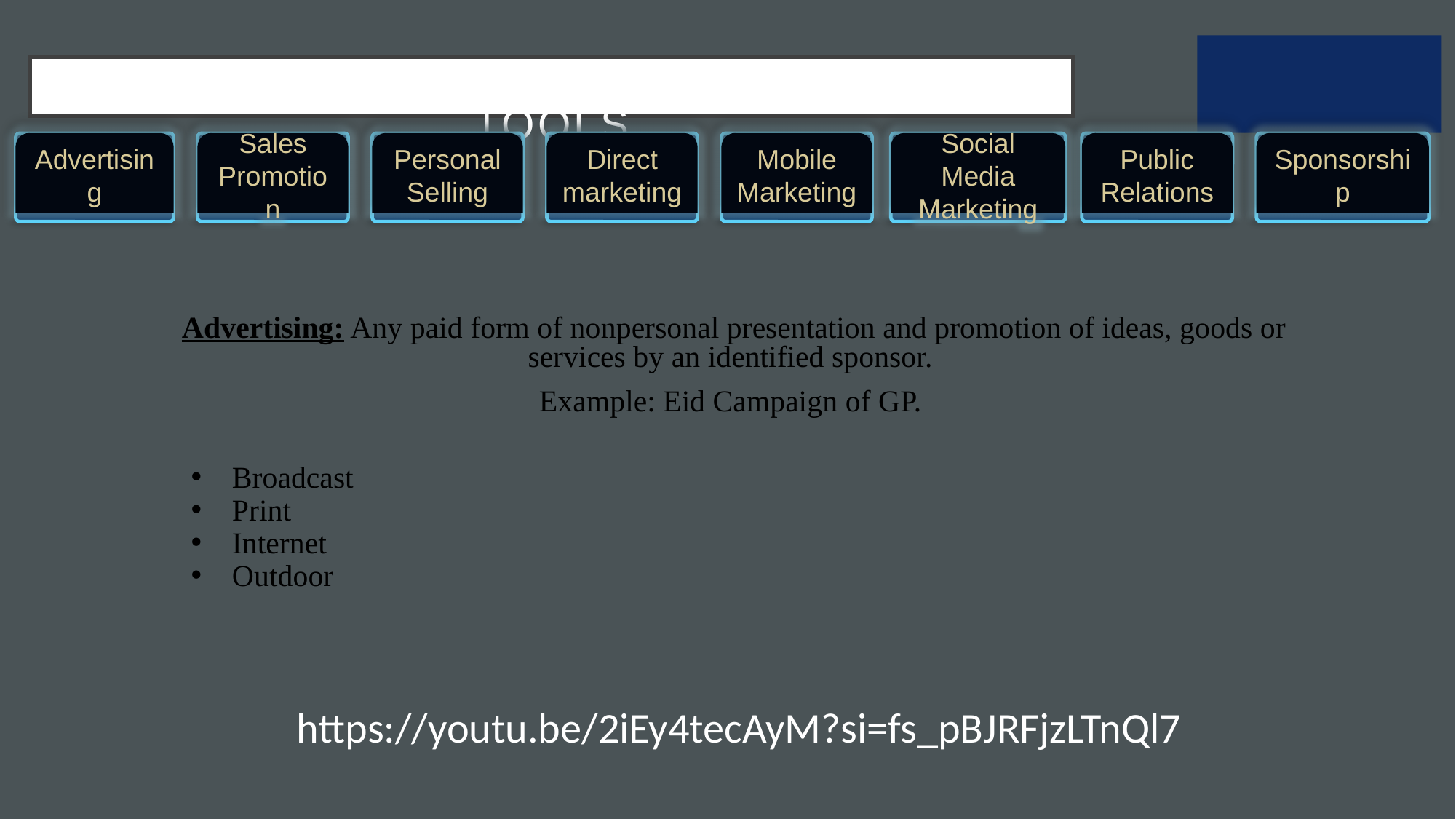

# IMC – Different types of promotional tools

Advertising
Sales Promotion
Personal Selling
Direct marketing
Mobile Marketing
Social Media Marketing
Public Relations
Sponsorship
Advertising: Any paid form of nonpersonal presentation and promotion of ideas, goods or services by an identified sponsor.
Example: Eid Campaign of GP.

Broadcast
Print
Internet
Outdoor

 https://youtu.be/2iEy4tecAyM?si=fs_pBJRFjzLTnQl7